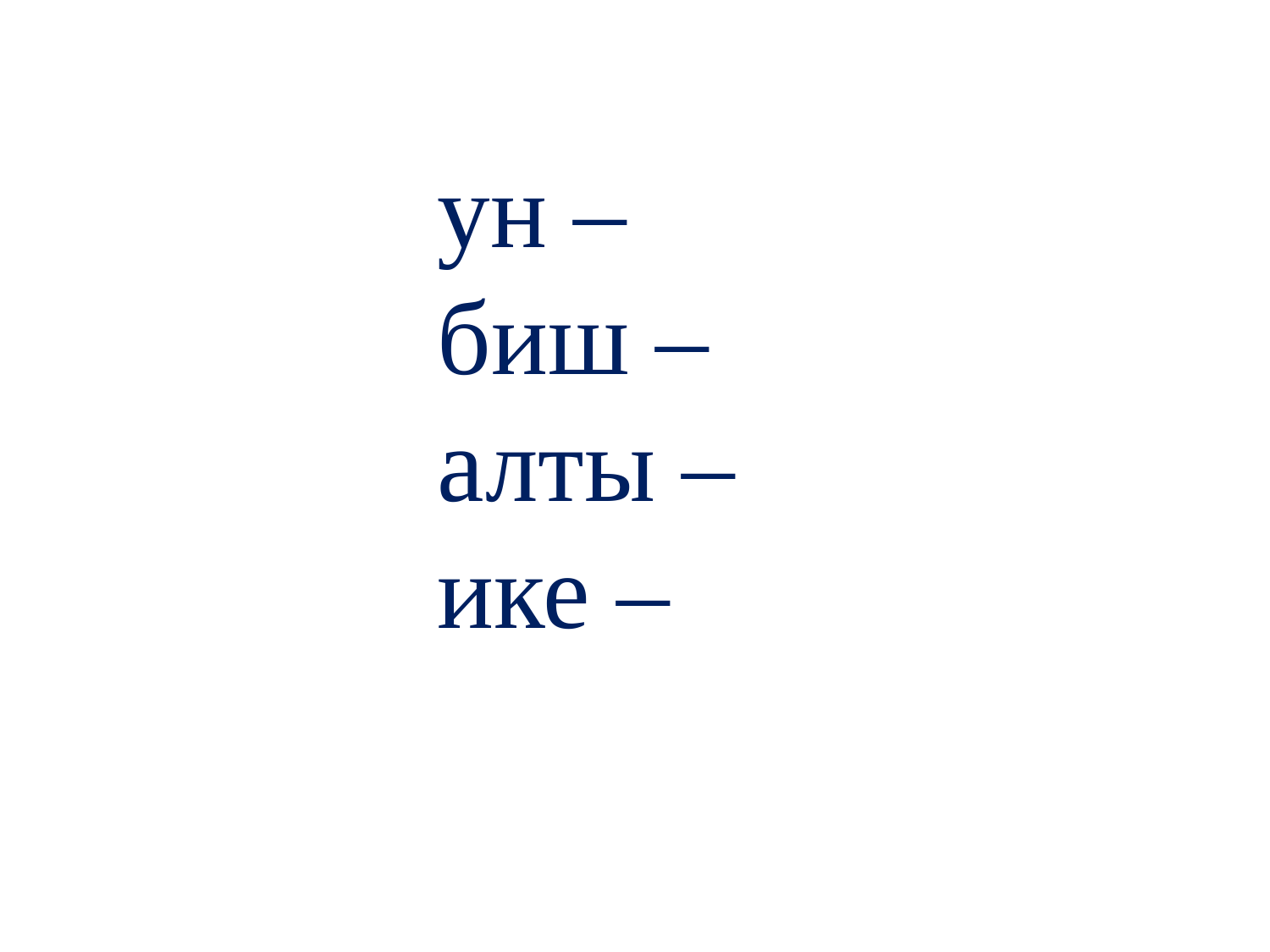

# ун – биш – алты – ике –